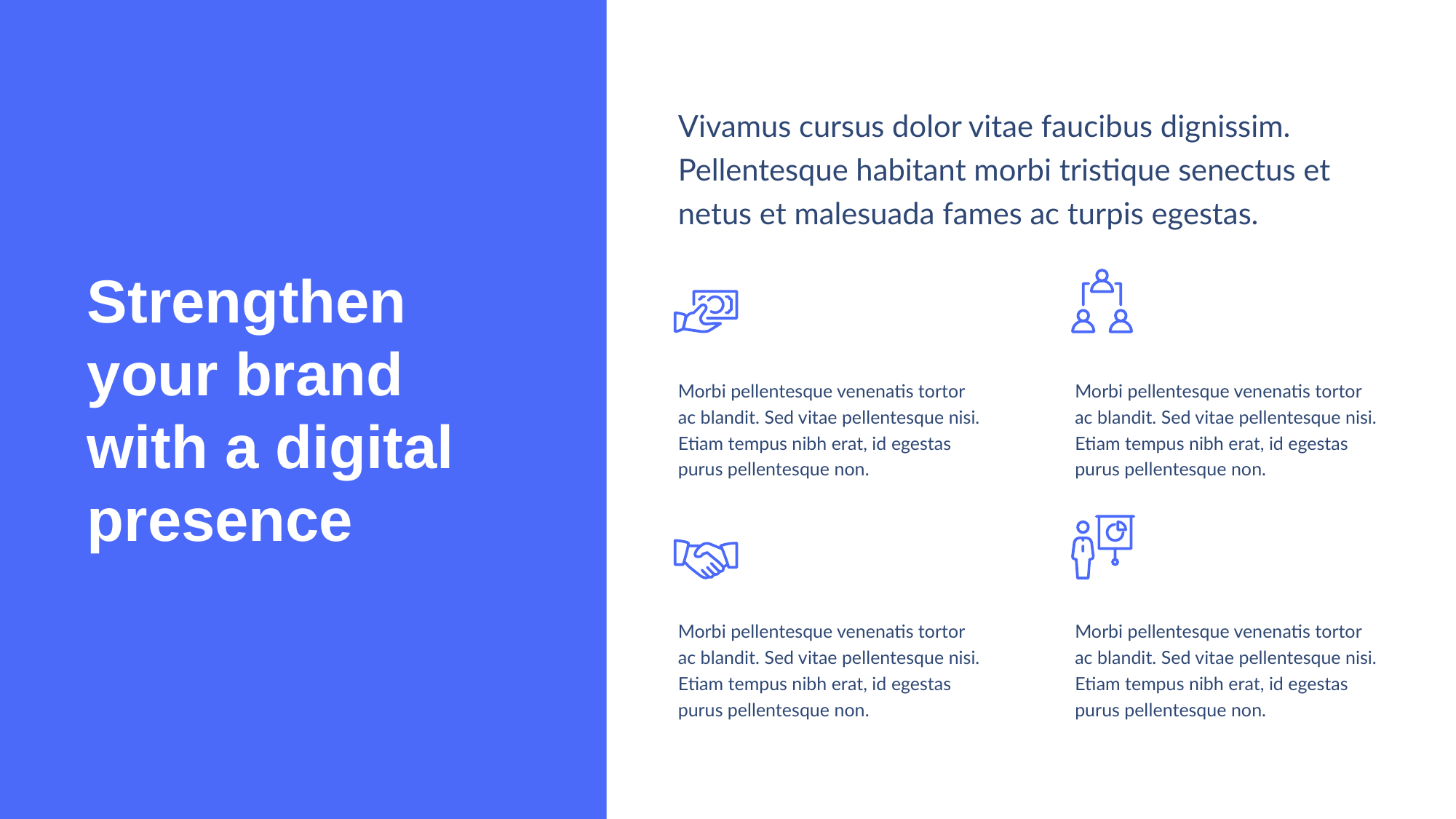

Vivamus cursus dolor vitae faucibus dignissim. Pellentesque habitant morbi tristique senectus et netus et malesuada fames ac turpis egestas.
Strengthen your brand with a digital presence

Morbi pellentesque venenatis tortor ac blandit. Sed vitae pellentesque nisi. Etiam tempus nibh erat, id egestas purus pellentesque non.
Morbi pellentesque venenatis tortor ac blandit. Sed vitae pellentesque nisi. Etiam tempus nibh erat, id egestas purus pellentesque non.

Morbi pellentesque venenatis tortor ac blandit. Sed vitae pellentesque nisi. Etiam tempus nibh erat, id egestas purus pellentesque non.
Morbi pellentesque venenatis tortor ac blandit. Sed vitae pellentesque nisi. Etiam tempus nibh erat, id egestas purus pellentesque non.